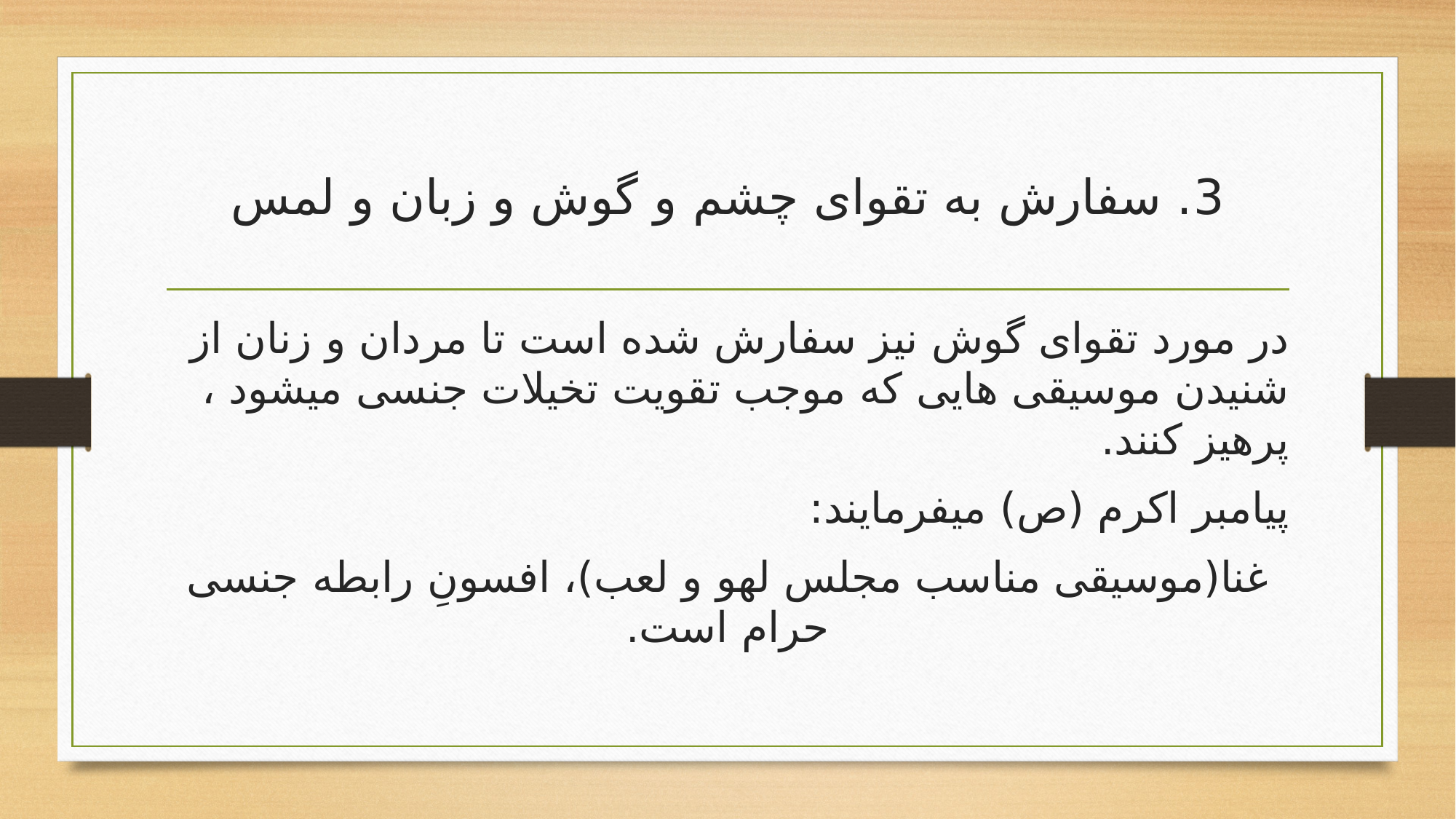

# 3. سفارش به تقوای چشم و گوش و زبان و لمس
در مورد تقوای گوش نیز سفارش شده است تا مردان و زنان از شنیدن موسیقی هایی که موجب تقویت تخیلات جنسی میشود ، پرهیز کنند.
پیامبر اکرم (ص) میفرمایند:
غنا(موسیقی مناسب مجلس لهو و لعب)، افسونِ رابطه جنسی حرام است.